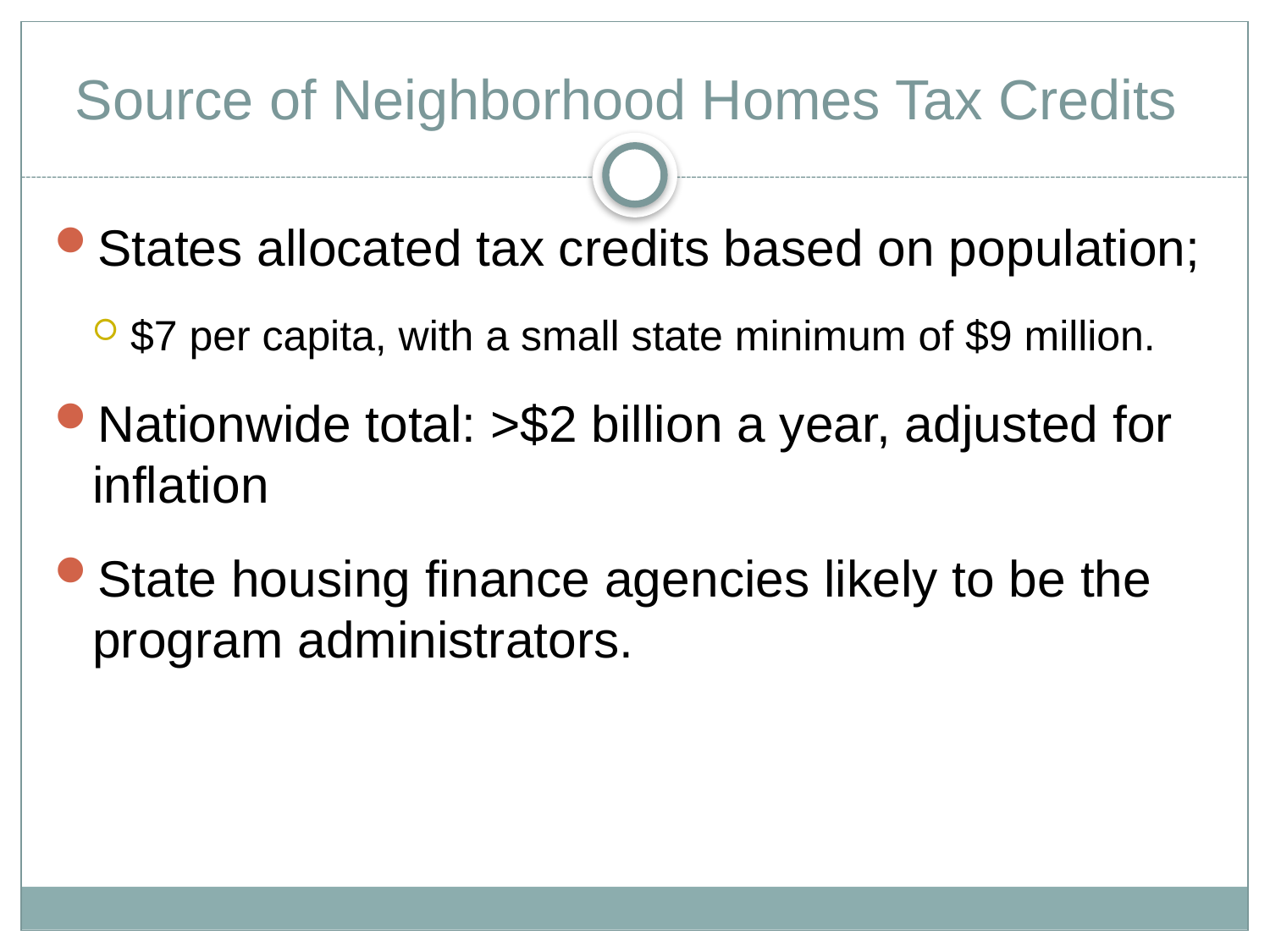

# Source of Neighborhood Homes Tax Credits
States allocated tax credits based on population;
$7 per capita, with a small state minimum of $9 million.
Nationwide total: >$2 billion a year, adjusted for inflation
State housing finance agencies likely to be the program administrators.